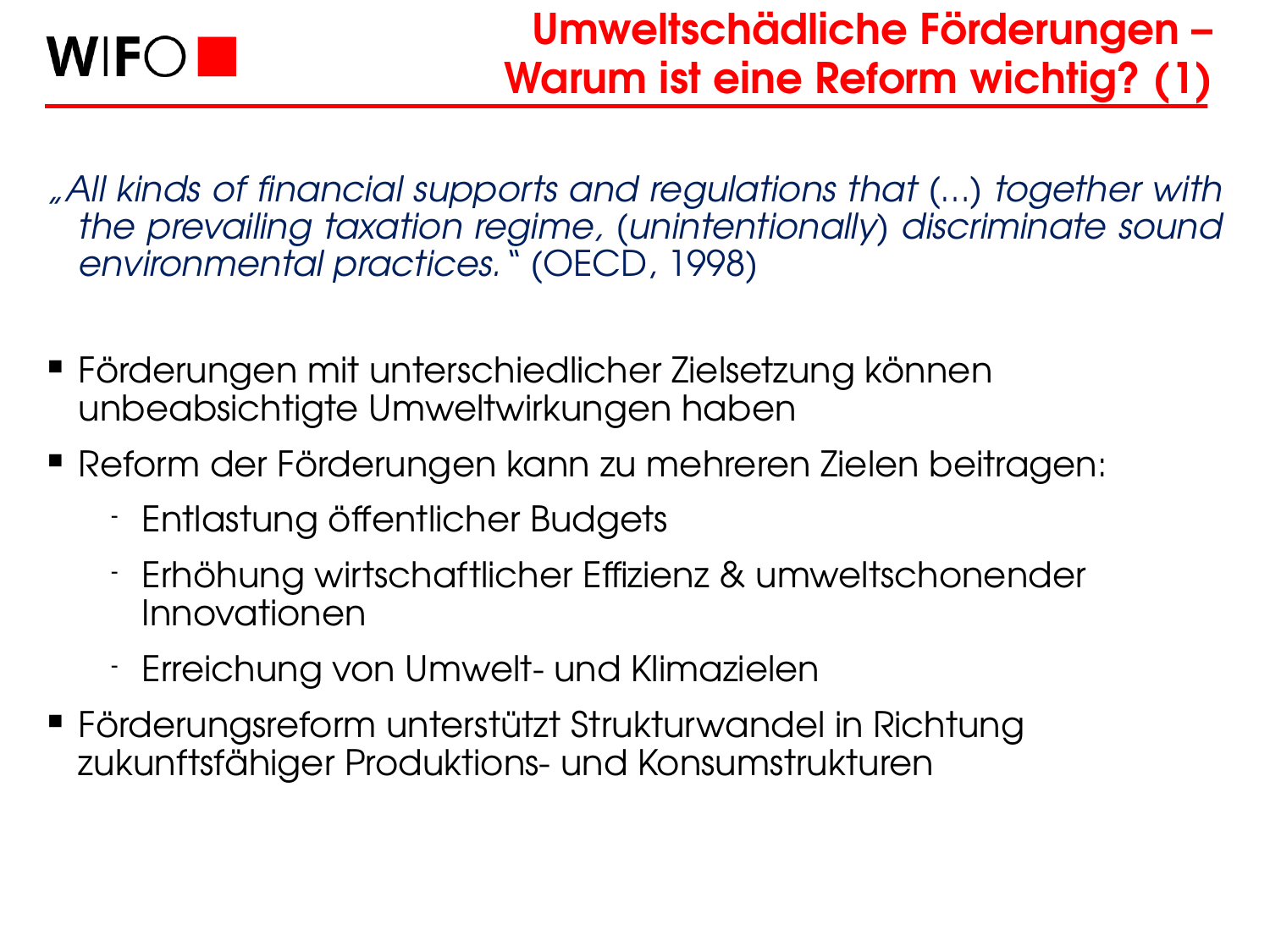

Umweltschädliche Förderungen –
Warum ist eine Reform wichtig? (1)
„All kinds of financial supports and regulations that (…) together with the prevailing taxation regime, (unintentionally) discriminate sound environmental practices.“ (OECD, 1998)
Förderungen mit unterschiedlicher Zielsetzung können unbeabsichtigte Umweltwirkungen haben
Reform der Förderungen kann zu mehreren Zielen beitragen:
Entlastung öffentlicher Budgets
Erhöhung wirtschaftlicher Effizienz & umweltschonender Innovationen
Erreichung von Umwelt- und Klimazielen
Förderungsreform unterstützt Strukturwandel in Richtung zukunftsfähiger Produktions- und Konsumstrukturen